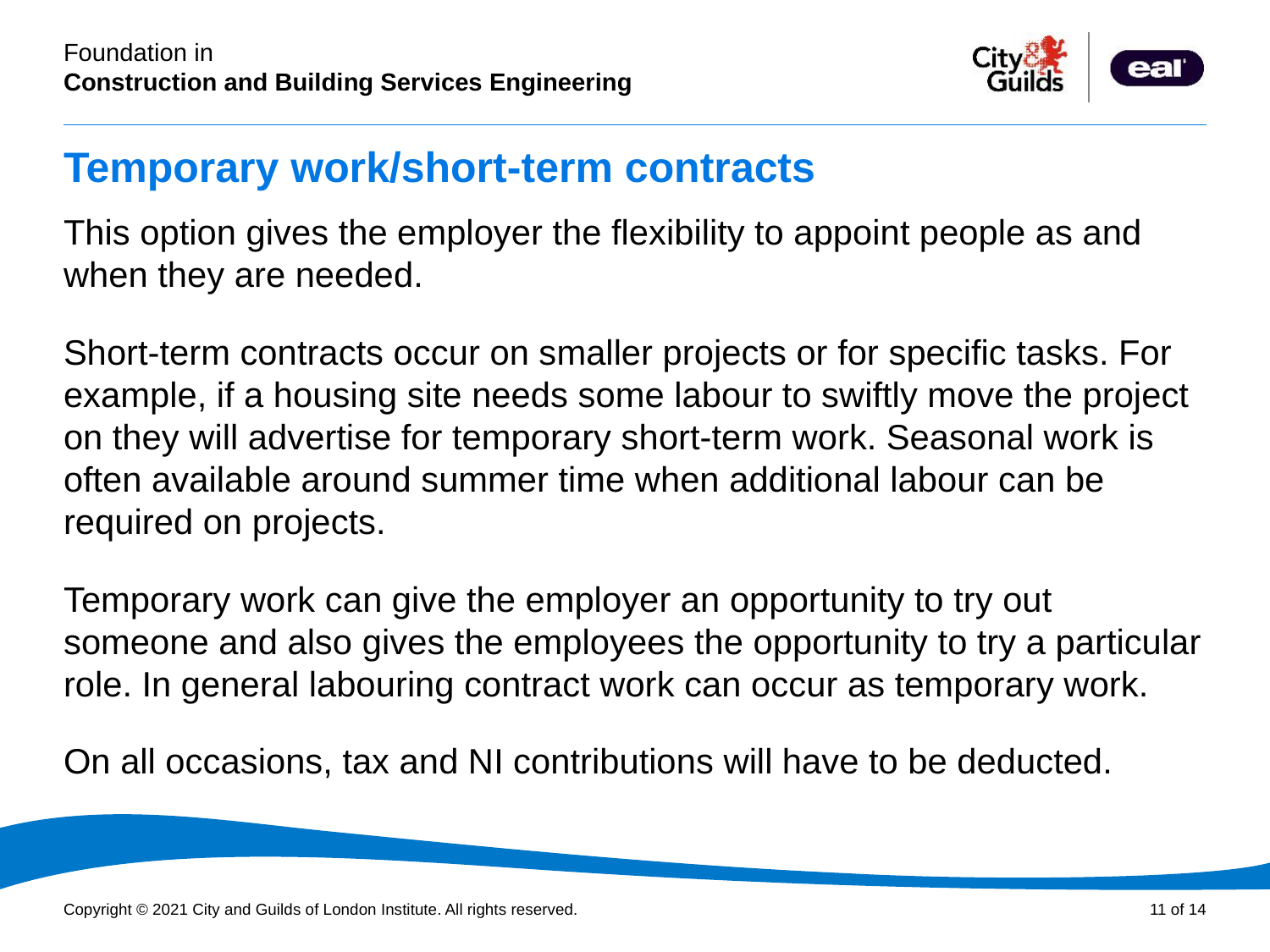

# Temporary work/short-term contracts
This option gives the employer the flexibility to appoint people as and when they are needed.
Short-term contracts occur on smaller projects or for specific tasks. For example, if a housing site needs some labour to swiftly move the project on they will advertise for temporary short-term work. Seasonal work is often available around summer time when additional labour can be required on projects.
Temporary work can give the employer an opportunity to try out someone and also gives the employees the opportunity to try a particular role. In general labouring contract work can occur as temporary work.
On all occasions, tax and NI contributions will have to be deducted.